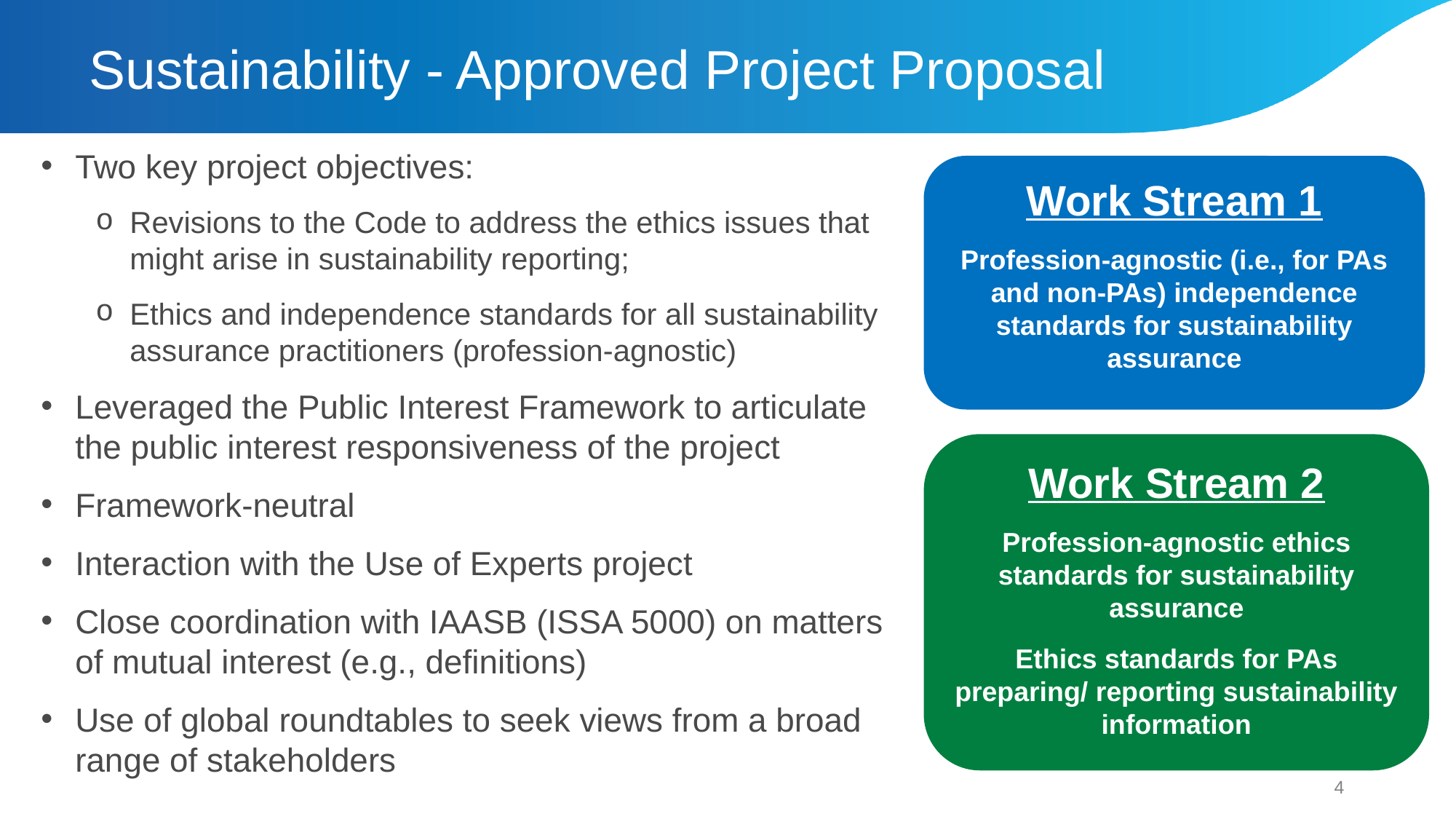

# Sustainability - Approved Project Proposal
Two key project objectives:
Revisions to the Code to address the ethics issues that might arise in sustainability reporting;
Ethics and independence standards for all sustainability assurance practitioners (profession-agnostic)
Leveraged the Public Interest Framework to articulate the public interest responsiveness of the project
Framework-neutral
Interaction with the Use of Experts project
Close coordination with IAASB (ISSA 5000) on matters of mutual interest (e.g., definitions)
Use of global roundtables to seek views from a broad range of stakeholders

Work Stream 1
Profession-agnostic (i.e., for PAs and non-PAs) independence standards for sustainability assurance

Work Stream 2
Profession-agnostic ethics standards for sustainability assurance
Ethics standards for PAs preparing/ reporting sustainability information
4